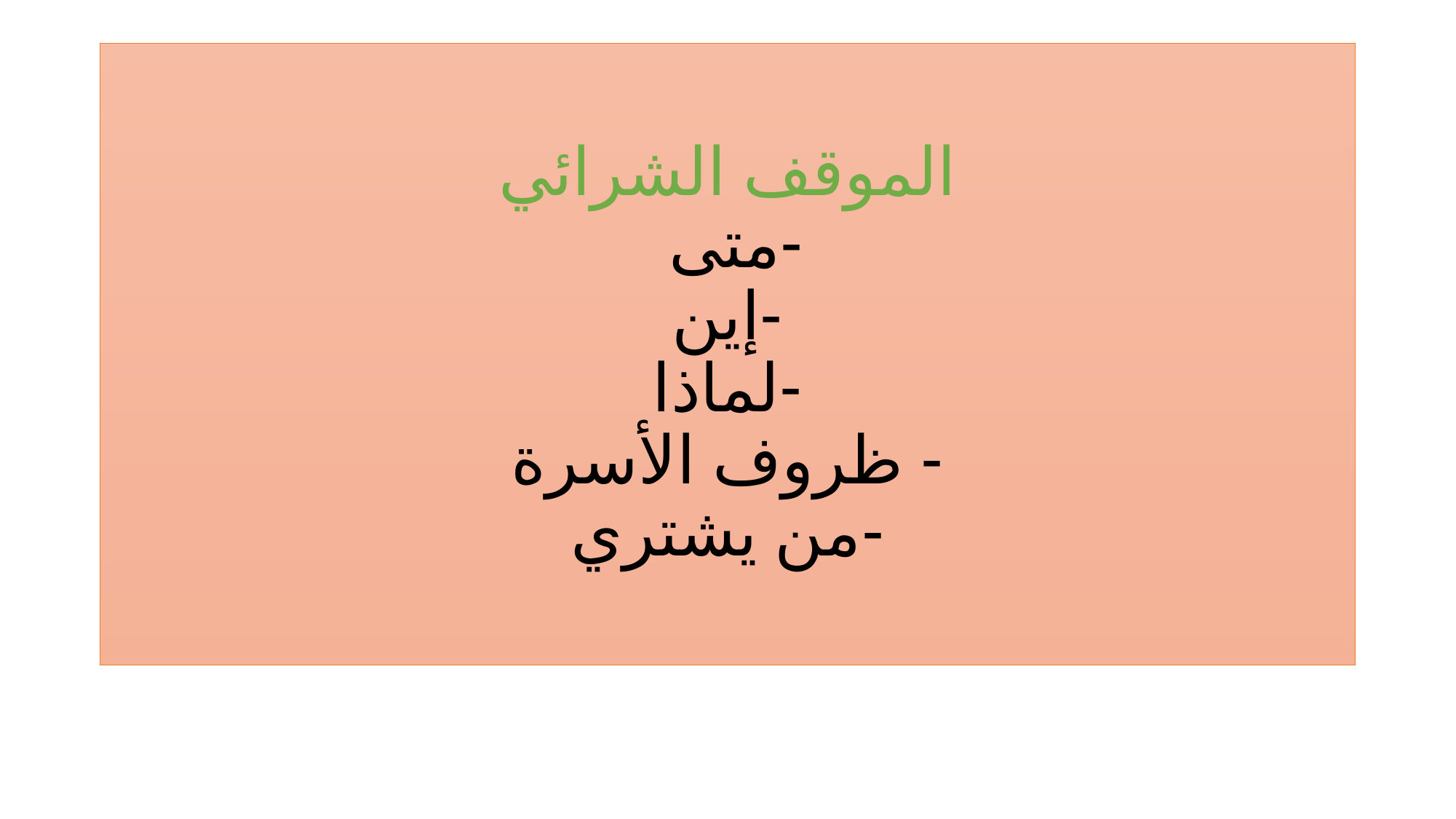

# الموقف الشرائي -متى -إين -لماذا - ظروف الأسرة -من يشتري